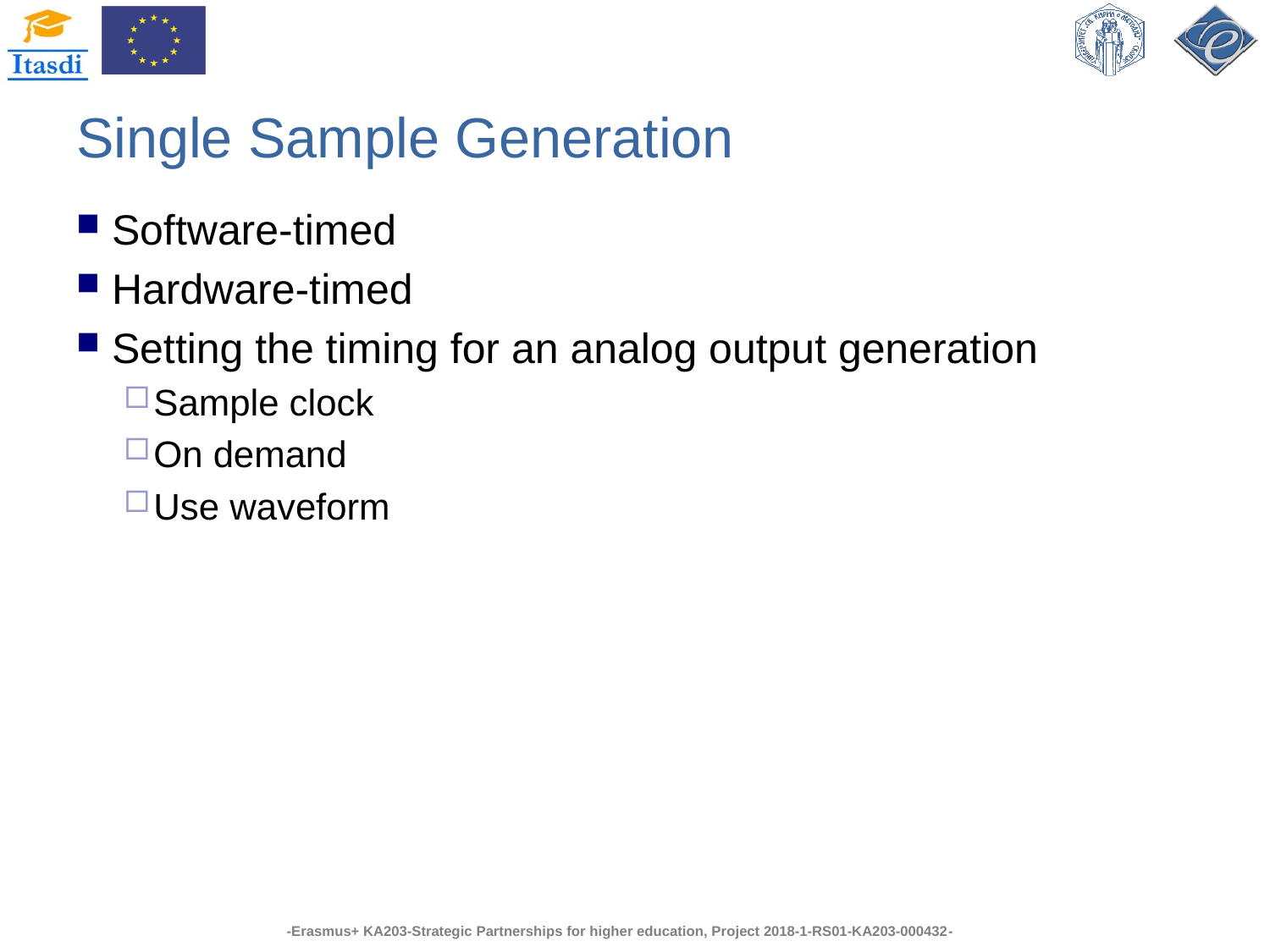

# Single Sample Generation
Software-timed
Hardware-timed
Setting the timing for an analog output generation
Sample clock
On demand
Use waveform